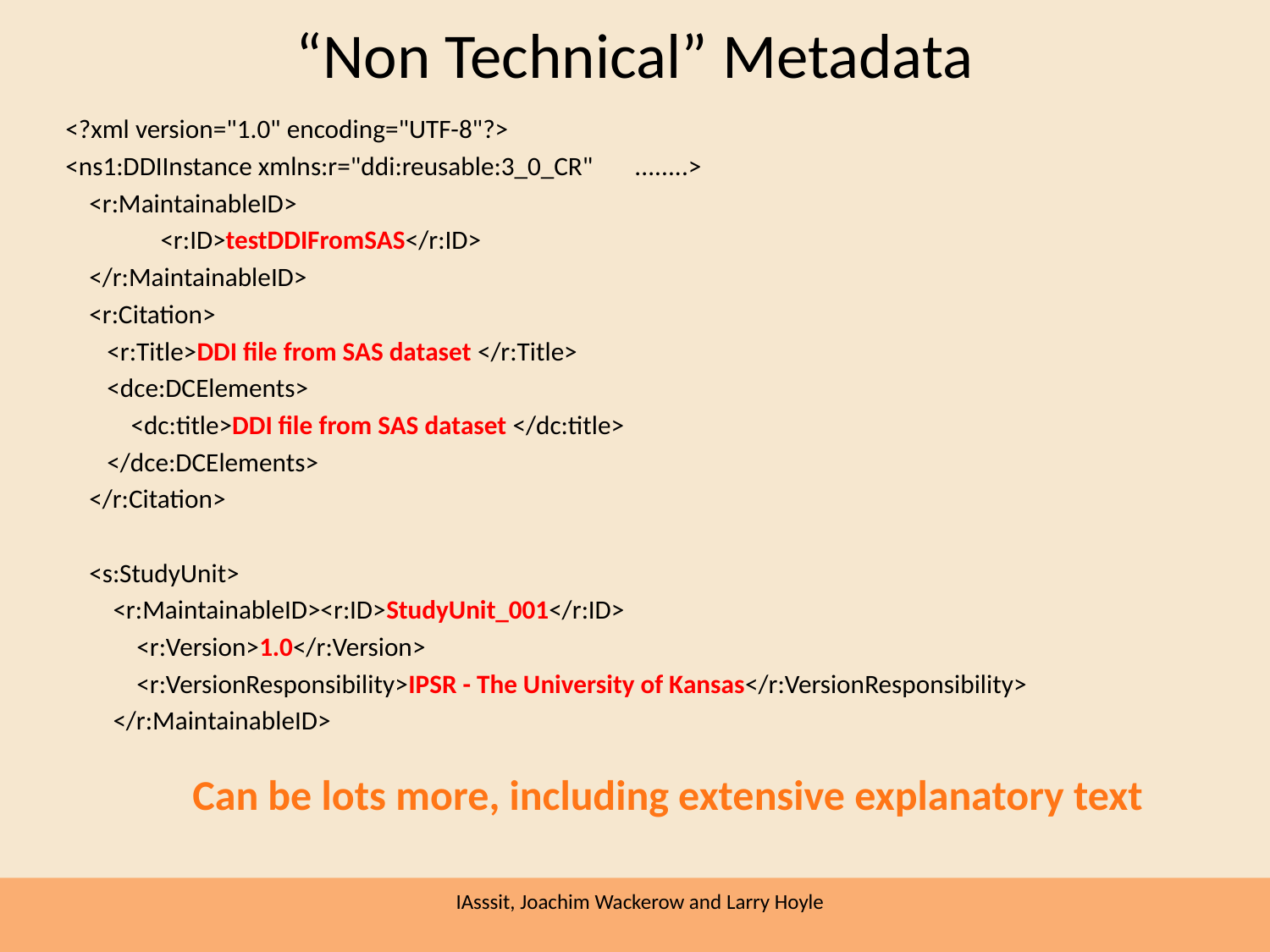

# “Non Technical” Metadata
<?xml version="1.0" encoding="UTF-8"?>
<ns1:DDIInstance xmlns:r="ddi:reusable:3_0_CR"       ........>
    <r:MaintainableID>
                <r:ID>testDDIFromSAS</r:ID>
    </r:MaintainableID>
    <r:Citation>
       <r:Title>DDI file from SAS dataset </r:Title>
       <dce:DCElements>
           <dc:title>DDI file from SAS dataset </dc:title>
       </dce:DCElements>
    </r:Citation>

    <s:StudyUnit>
        <r:MaintainableID><r:ID>StudyUnit_001</r:ID>
            <r:Version>1.0</r:Version>
            <r:VersionResponsibility>IPSR - The University of Kansas</r:VersionResponsibility>
        </r:MaintainableID>
Can be lots more, including extensive explanatory text
IAsssit, Joachim Wackerow and Larry Hoyle